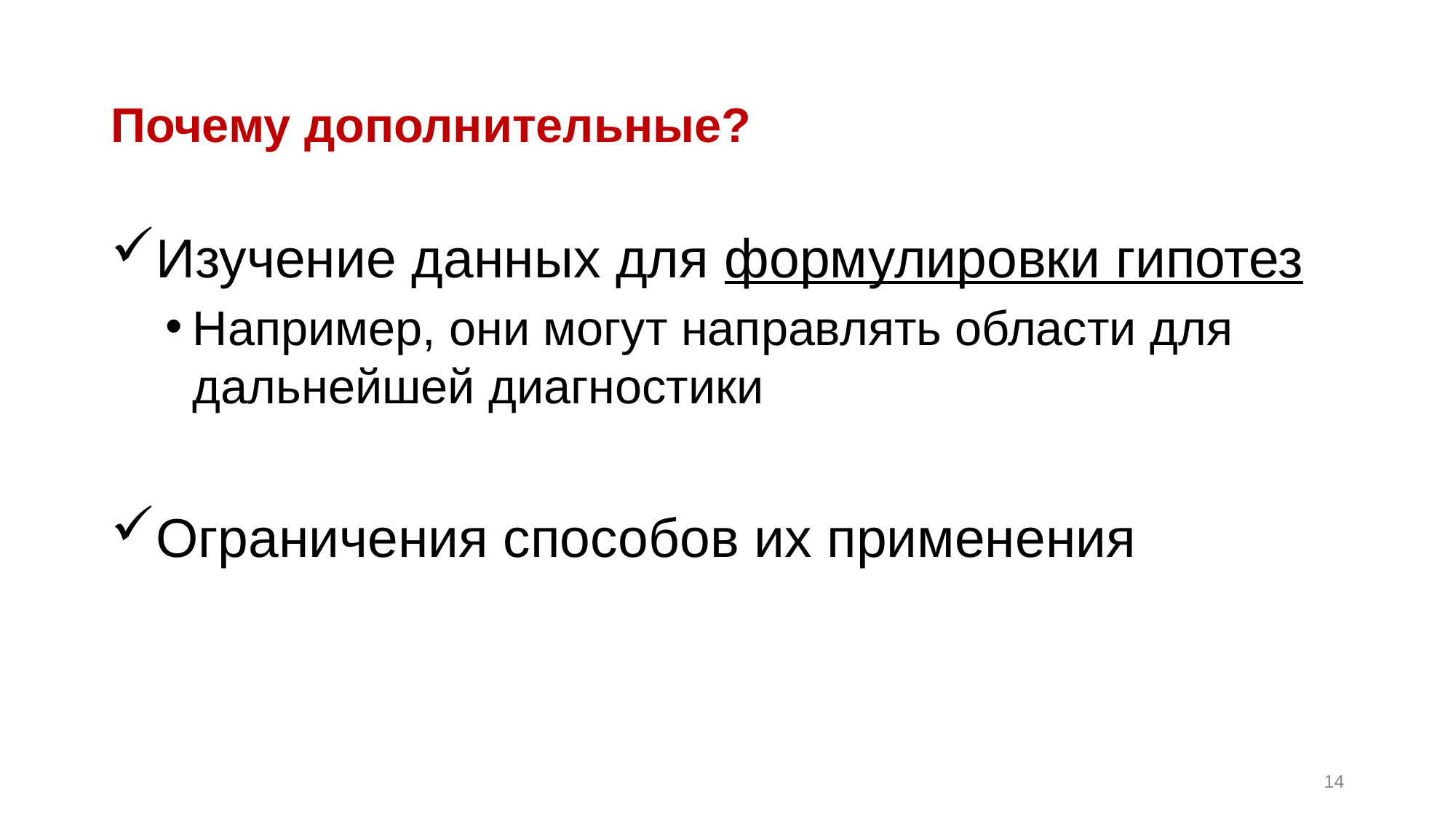

# Почему дополнительные?
Изучение данных для формулировки гипотез
Например, они могут направлять области для дальнейшей диагностики

Ограничения способов их применения
14